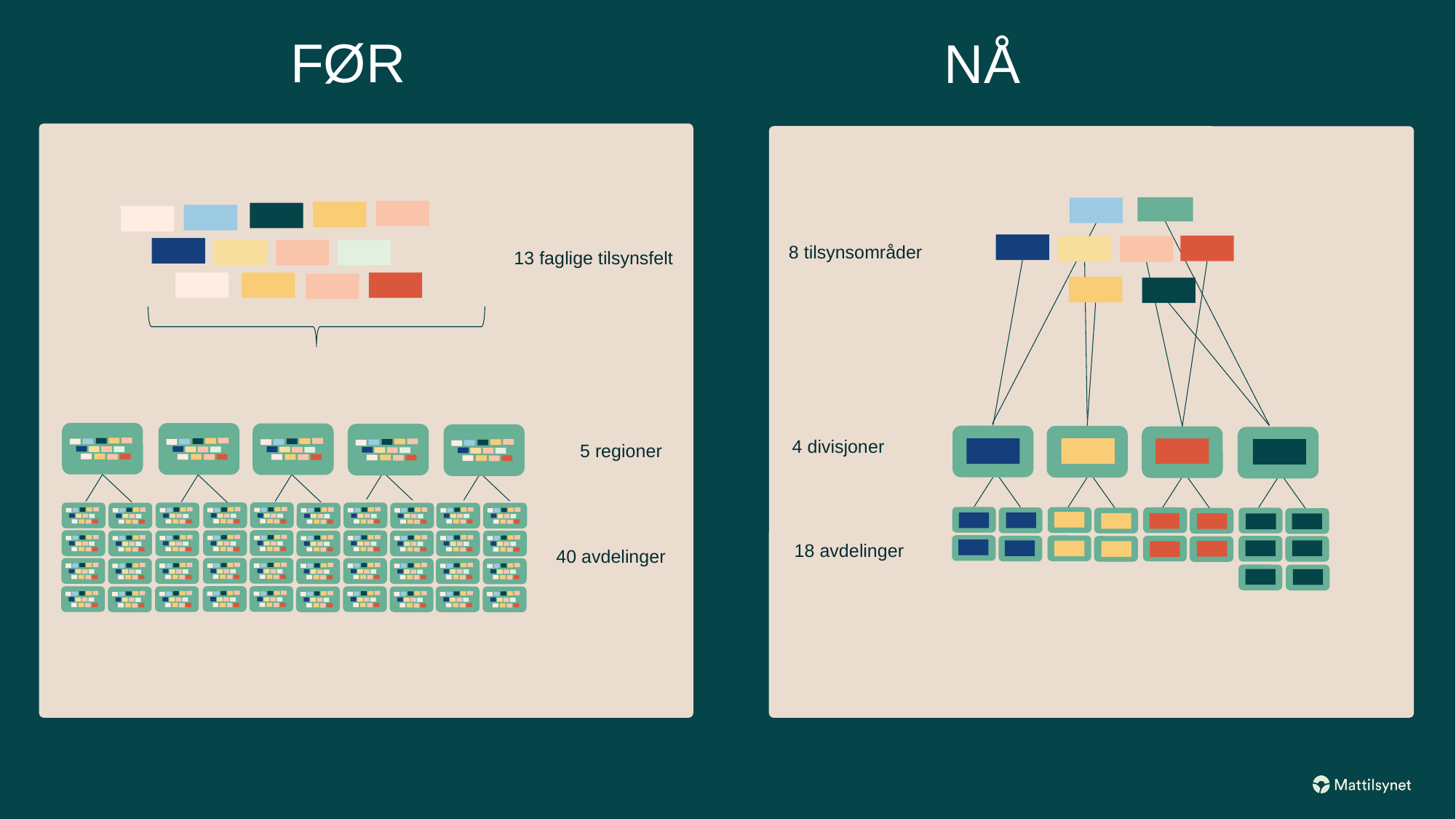

FØR
NÅ

13 faglige tilsynsfelt

5 regioner
40 avdelinger

8 tilsynsområder
4 divisjoner
18 avdelinger